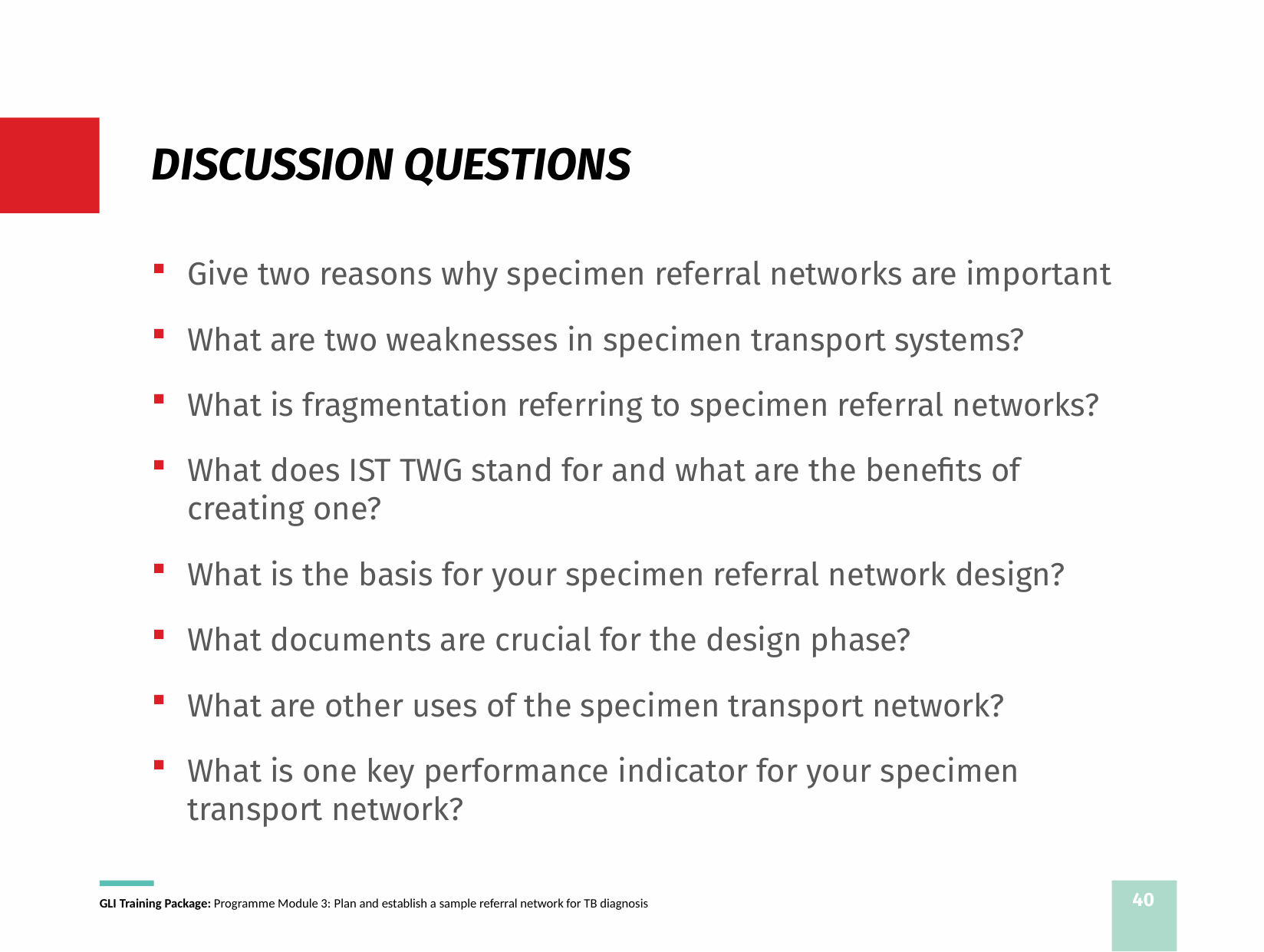

# DISCUSSION QUESTIONS
Give two reasons why specimen referral networks are important
What are two weaknesses in specimen transport systems?
What is fragmentation referring to specimen referral networks?
What does IST TWG stand for and what are the benefits of creating one?
What is the basis for your specimen referral network design?
What documents are crucial for the design phase?
What are other uses of the specimen transport network?
What is one key performance indicator for your specimen transport network?